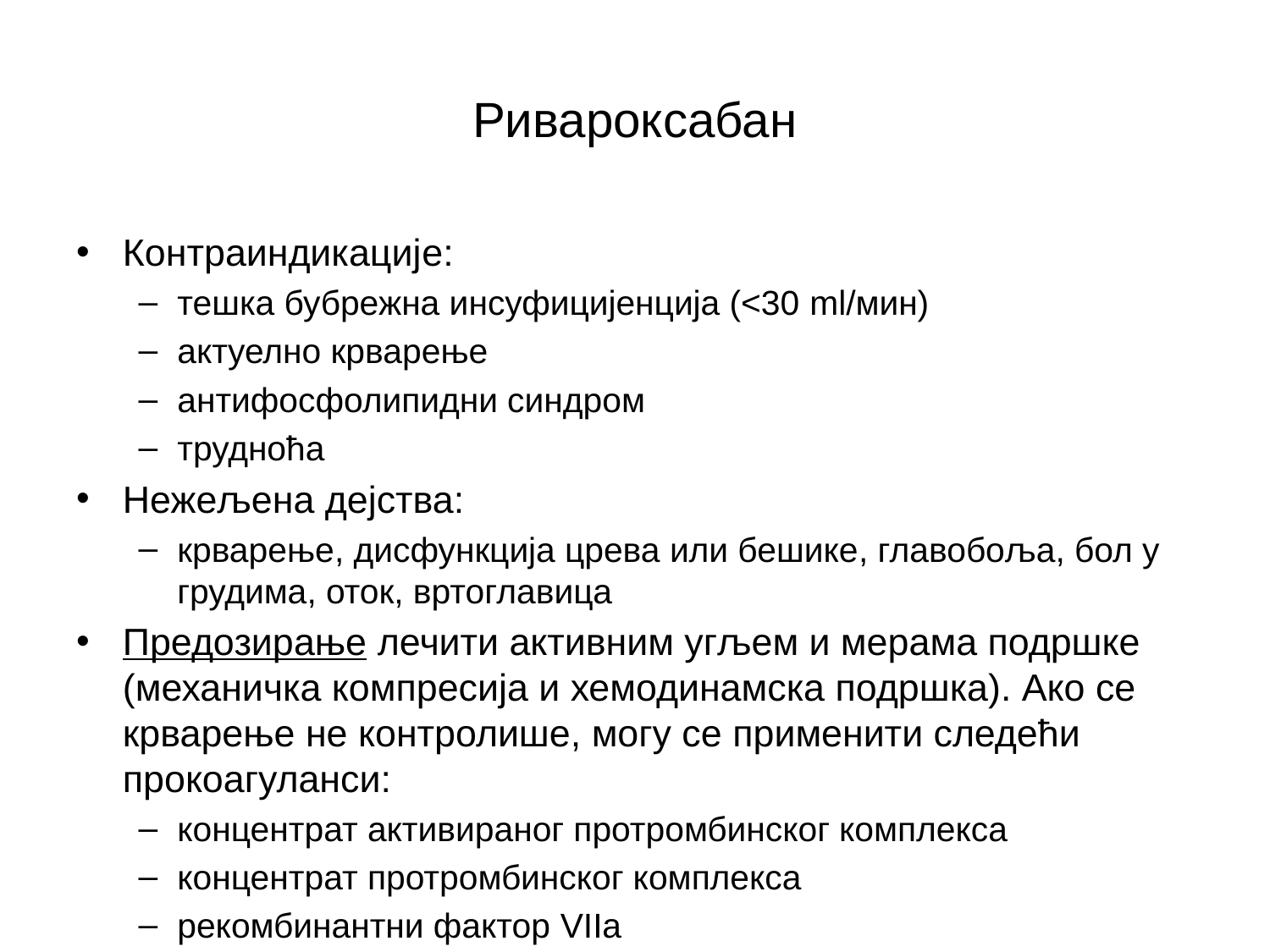

# Ривароксабан
Контраиндикацијe:
тешка бубрежна инсуфицијенција (<30 ml/мин)
актуелно крварење
антифосфолипидни синдром
трудноћа
Нежељена дејства:
крварење, дисфункција црева или бешике, главобоља, бол у грудима, оток, вртоглавица
Предозирање лечити активним угљем и мерама подршке (механичка компресија и хемодинамска подршка). Ако се крварење не контролише, могу се применити следећи прокоагуланси:
концентрат активираног протромбинског комплекса
концентрат протромбинског комплекса
рекомбинантни фактор VIIa